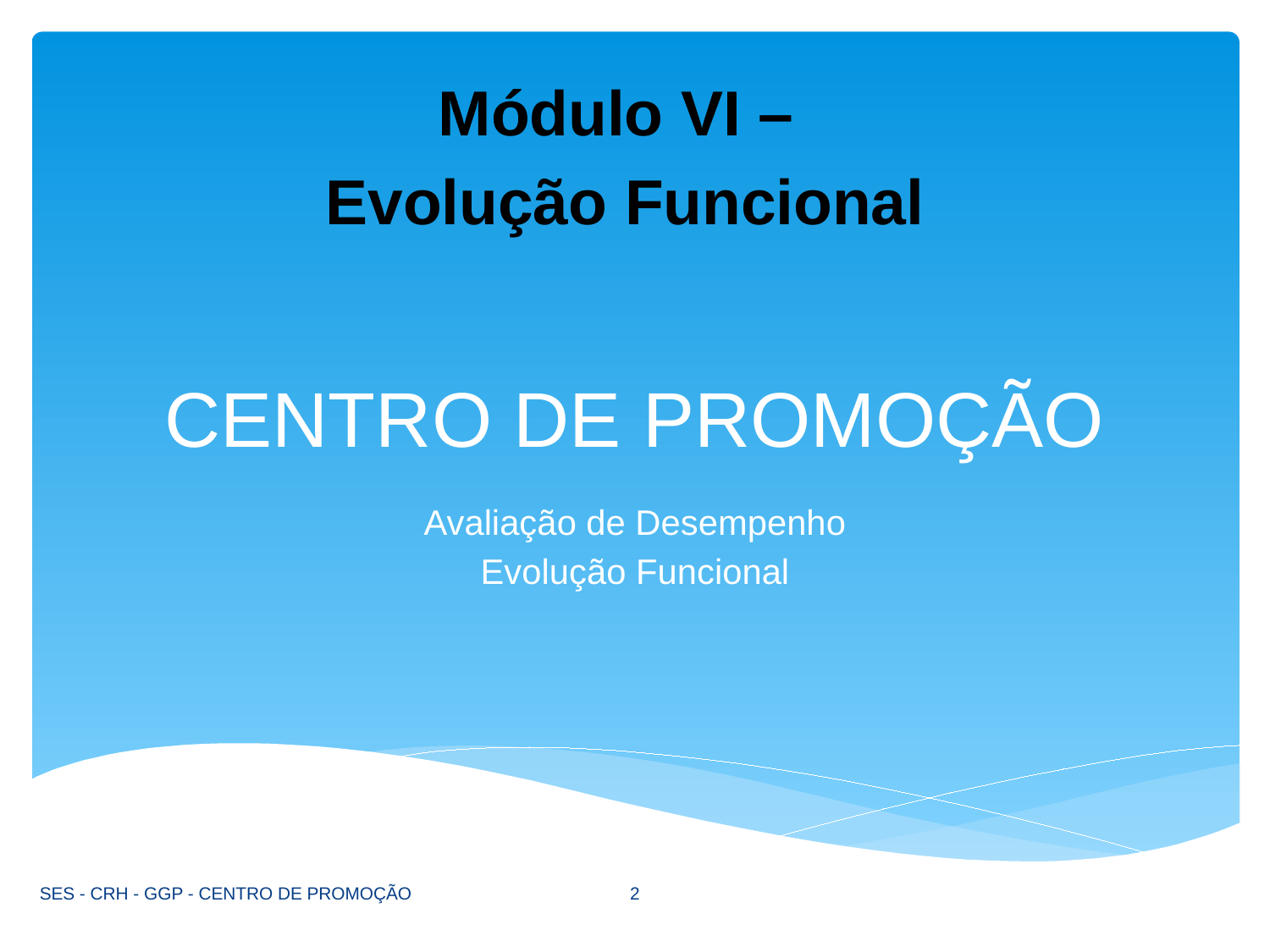

Módulo VI –
Evolução Funcional

# CENTRO DE PROMOÇÃO
Avaliação de Desempenho
Evolução Funcional
2
SES - CRH - GGP - CENTRO DE PROMOÇÃO